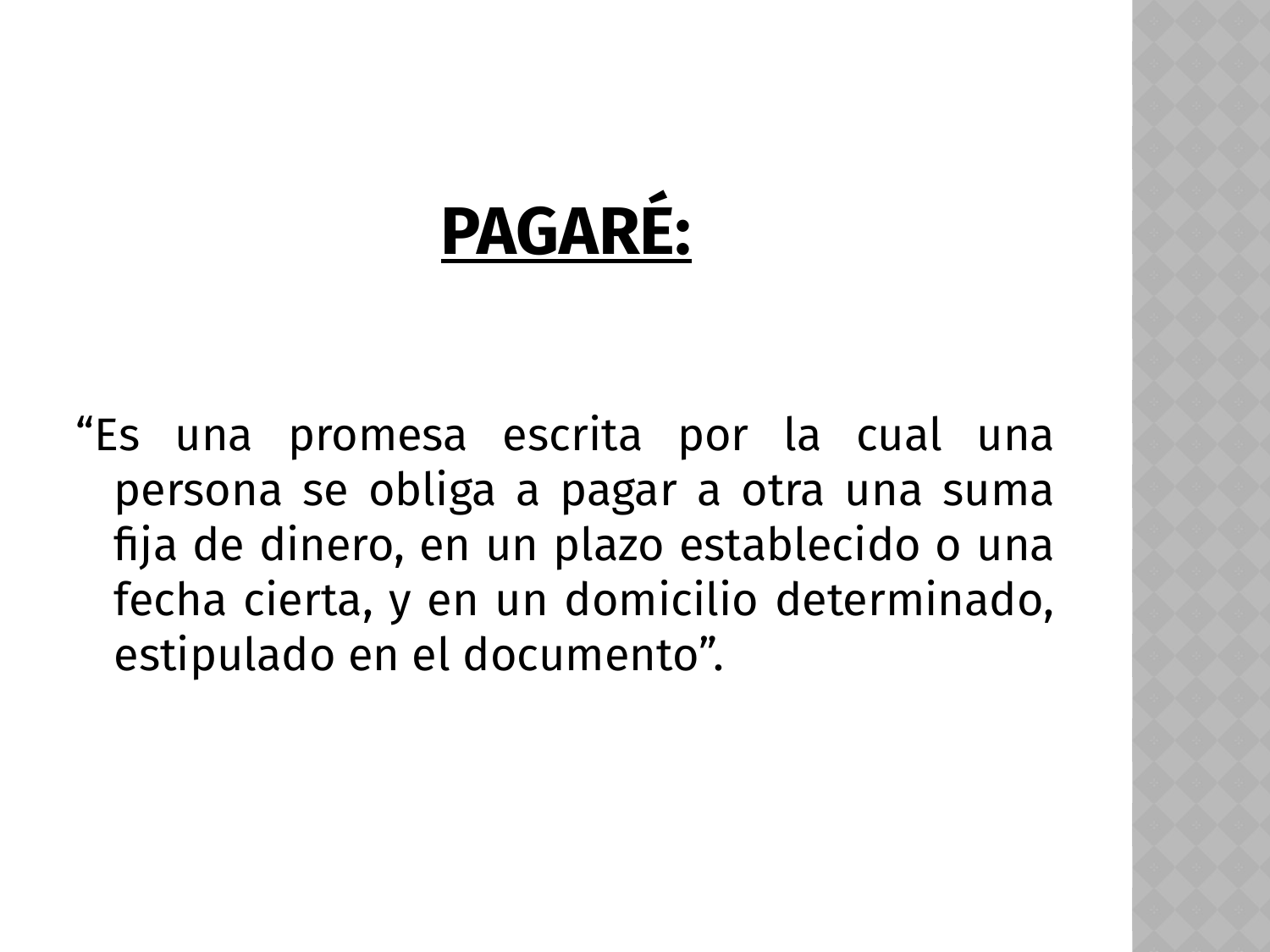

# PAGARÉ:

“Es una promesa escrita por la cual una persona se obliga a pagar a otra una suma fija de dinero, en un plazo establecido o una fecha cierta, y en un domicilio determinado, estipulado en el documento”.